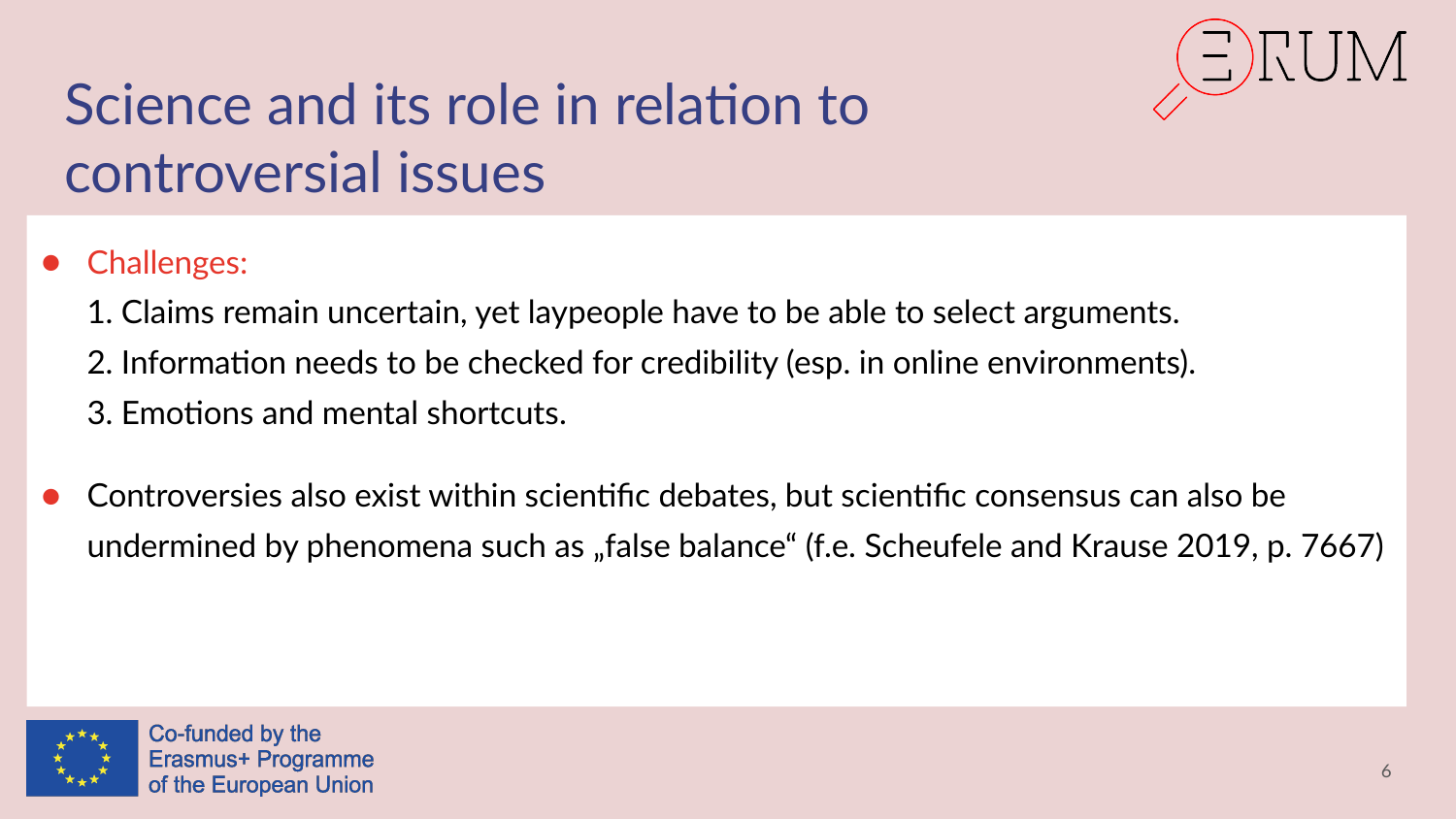

# Science and its role in relation to controversial issues
Challenges:
1. Claims remain uncertain, yet laypeople have to be able to select arguments.
2. Information needs to be checked for credibility (esp. in online environments).
3. Emotions and mental shortcuts.
Controversies also exist within scientific debates, but scientific consensus can also be undermined by phenomena such as „false balance“ (f.e. Scheufele and Krause 2019, p. 7667)

6